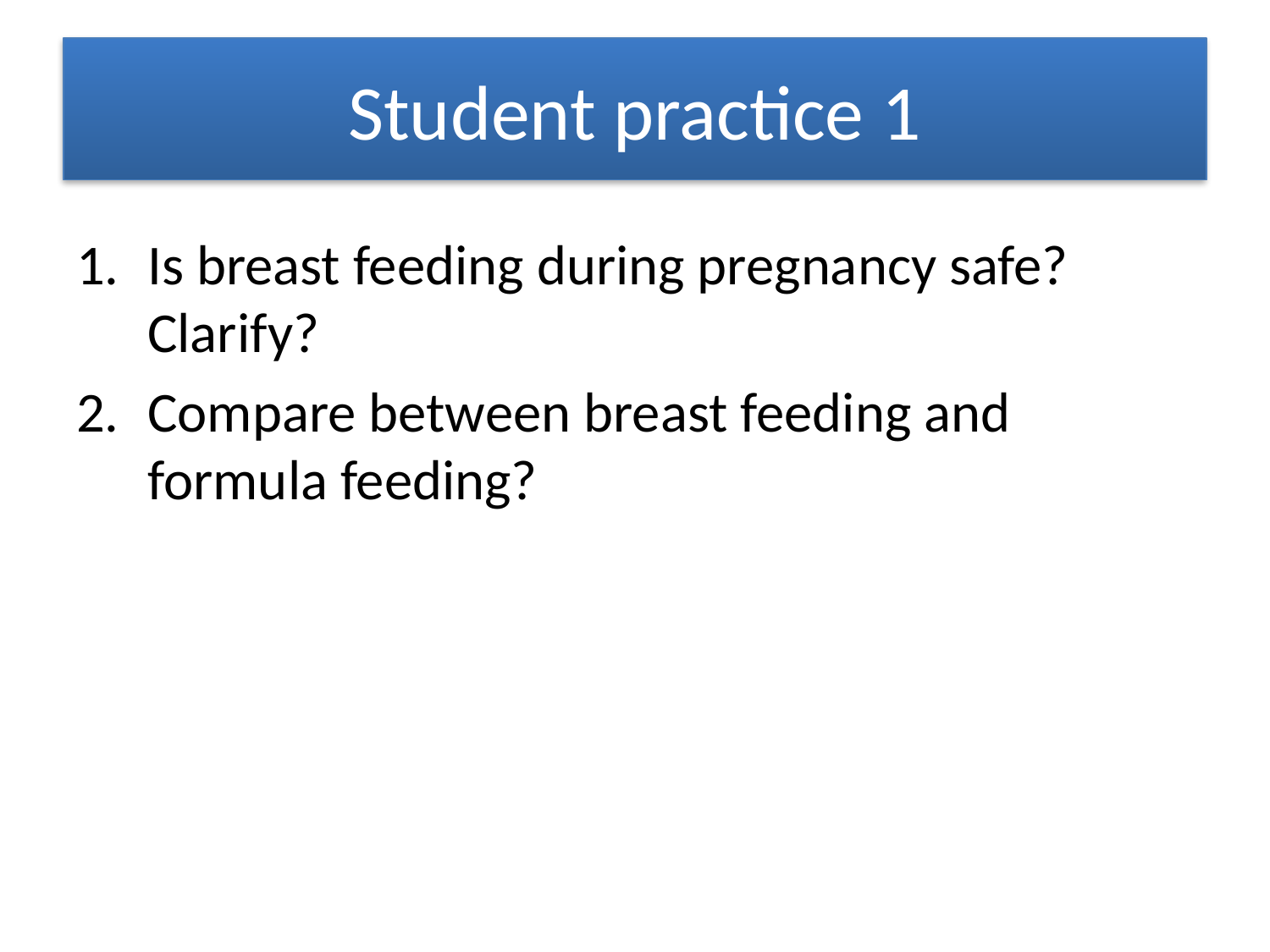

# Student practice 1
Is breast feeding during pregnancy safe? Clarify?
Compare between breast feeding and formula feeding?